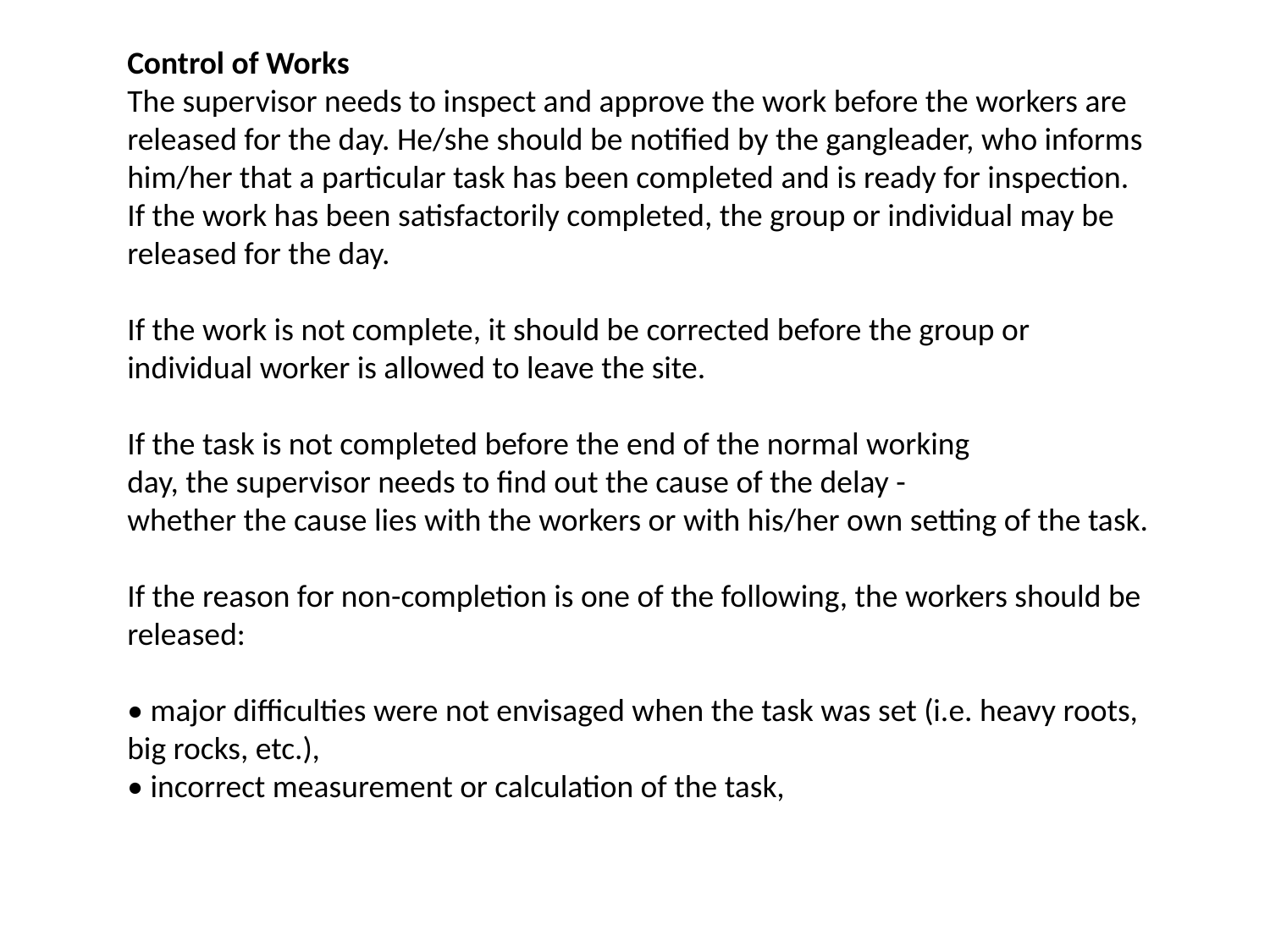

Control of Works
The supervisor needs to inspect and approve the work before the workers are released for the day. He/she should be notified by the gangleader, who informs him/her that a particular task has been completed and is ready for inspection.
If the work has been satisfactorily completed, the group or individual may be released for the day.

If the work is not complete, it should be corrected before the group or individual worker is allowed to leave the site.

If the task is not completed before the end of the normal working
day, the supervisor needs to find out the cause of the delay -
whether the cause lies with the workers or with his/her own setting of the task.

If the reason for non-completion is one of the following, the workers should be
released:

• major difficulties were not envisaged when the task was set (i.e. heavy roots, big rocks, etc.),
• incorrect measurement or calculation of the task,